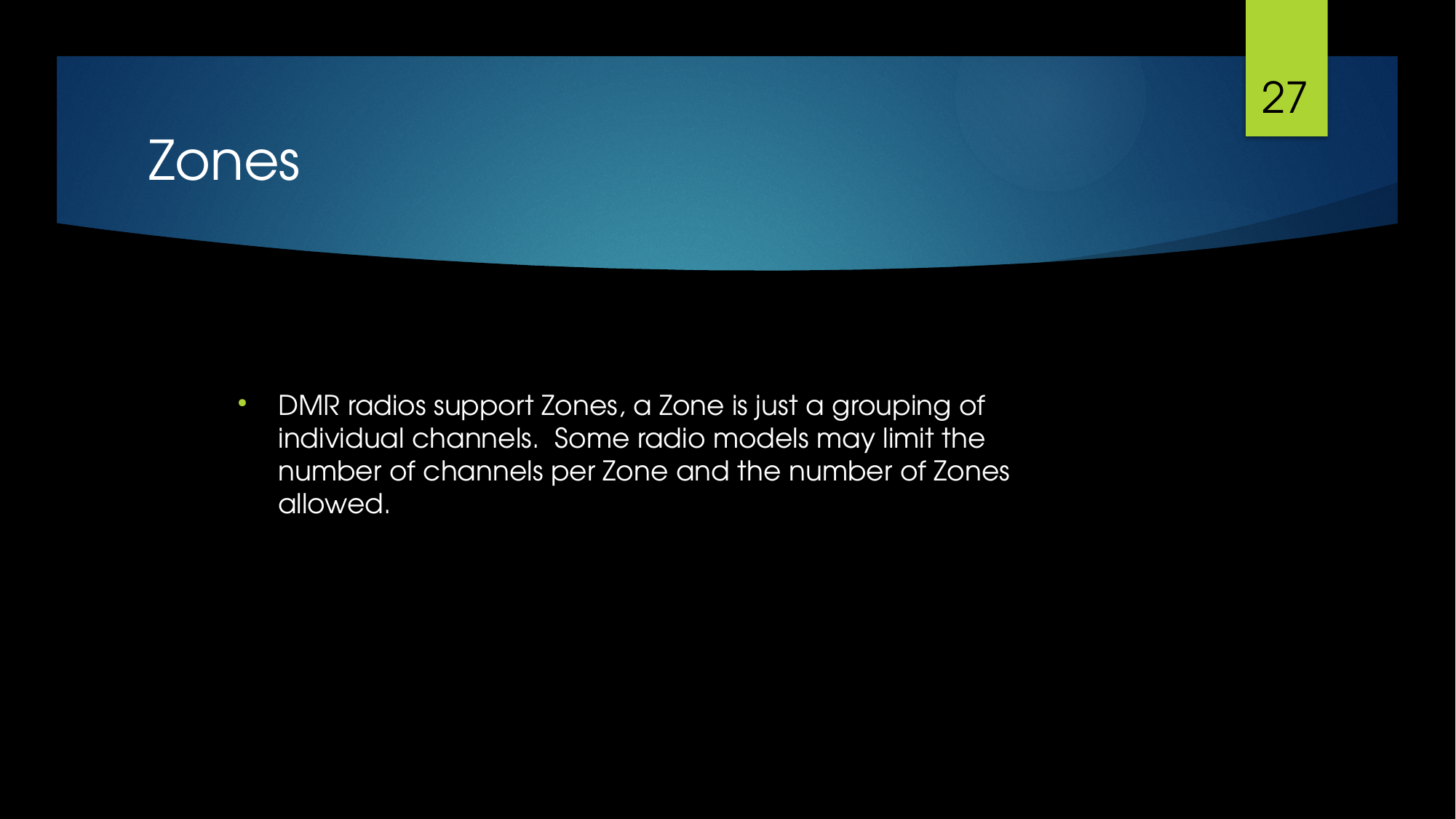

27
# Zones
DMR radios support Zones, a Zone is just a grouping of individual channels.  Some radio models may limit the number of channels per Zone and the number of Zones allowed.